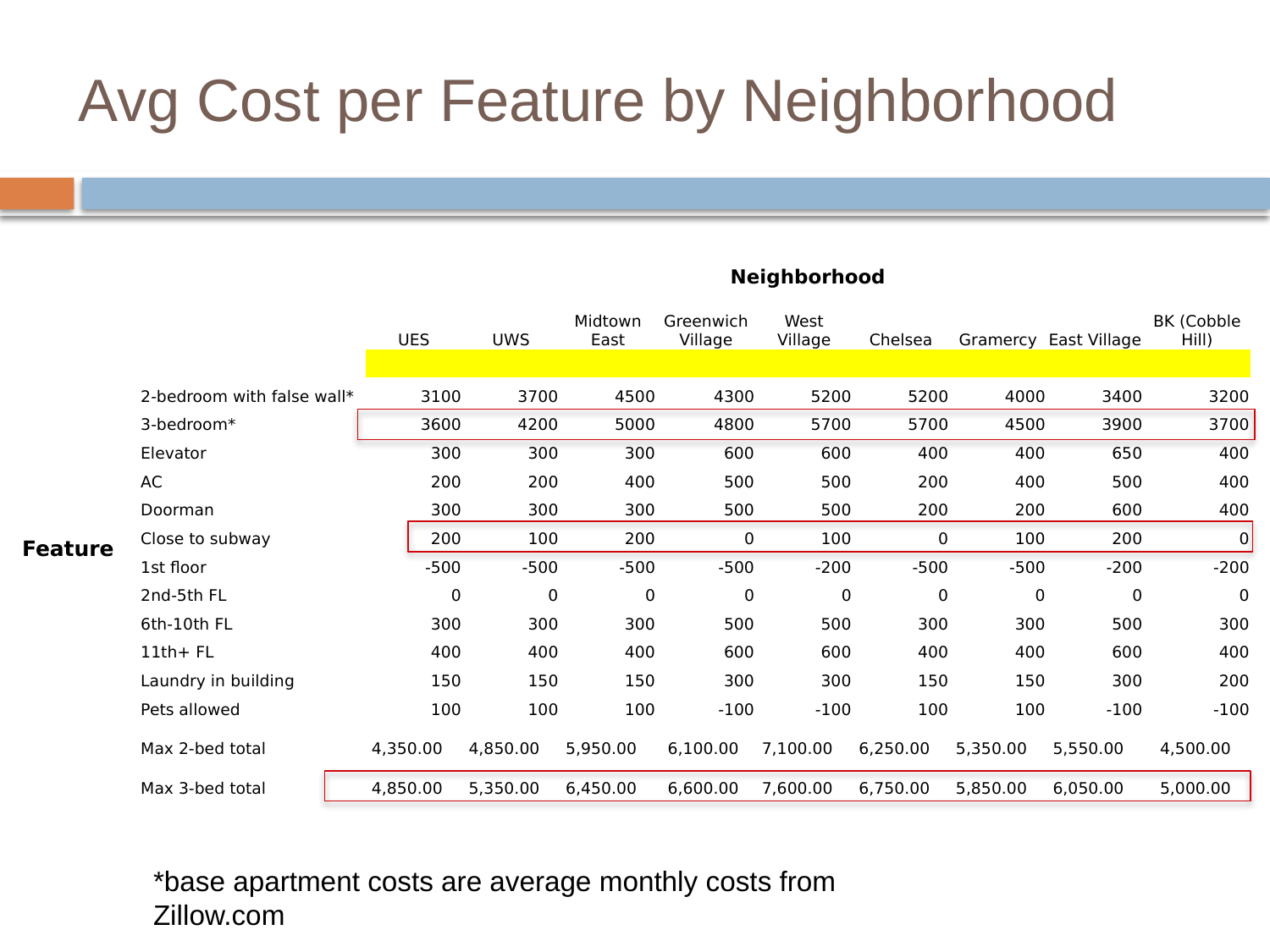

# Avg Cost per Feature by Neighborhood
|  |  | Neighborhood |  |  |  |  |  |  |  |  |
| --- | --- | --- | --- | --- | --- | --- | --- | --- | --- | --- |
|  |  | UES | UWS | Midtown East | Greenwich Village | West Village | Chelsea | Gramercy | East Village | BK (Cobble Hill) |
|  |  |  |  |  |  |  |  |  |  |  |
| Feature | 2-bedroom with false wall\* | 3100 | 3700 | 4500 | 4300 | 5200 | 5200 | 4000 | 3400 | 3200 |
|  | 3-bedroom\* | 3600 | 4200 | 5000 | 4800 | 5700 | 5700 | 4500 | 3900 | 3700 |
|  | Elevator | 300 | 300 | 300 | 600 | 600 | 400 | 400 | 650 | 400 |
|  | AC | 200 | 200 | 400 | 500 | 500 | 200 | 400 | 500 | 400 |
|  | Doorman | 300 | 300 | 300 | 500 | 500 | 200 | 200 | 600 | 400 |
|  | Close to subway | 200 | 100 | 200 | 0 | 100 | 0 | 100 | 200 | 0 |
|  | 1st floor | -500 | -500 | -500 | -500 | -200 | -500 | -500 | -200 | -200 |
|  | 2nd-5th FL | 0 | 0 | 0 | 0 | 0 | 0 | 0 | 0 | 0 |
|  | 6th-10th FL | 300 | 300 | 300 | 500 | 500 | 300 | 300 | 500 | 300 |
|  | 11th+ FL | 400 | 400 | 400 | 600 | 600 | 400 | 400 | 600 | 400 |
|  | Laundry in building | 150 | 150 | 150 | 300 | 300 | 150 | 150 | 300 | 200 |
|  | Pets allowed | 100 | 100 | 100 | -100 | -100 | 100 | 100 | -100 | -100 |
|  | Max 2-bed total | 4,350.00 | 4,850.00 | 5,950.00 | 6,100.00 | 7,100.00 | 6,250.00 | 5,350.00 | 5,550.00 | 4,500.00 |
|  | Max 3-bed total | 4,850.00 | 5,350.00 | 6,450.00 | 6,600.00 | 7,600.00 | 6,750.00 | 5,850.00 | 6,050.00 | 5,000.00 |

*base apartment costs are average monthly costs from Zillow.com